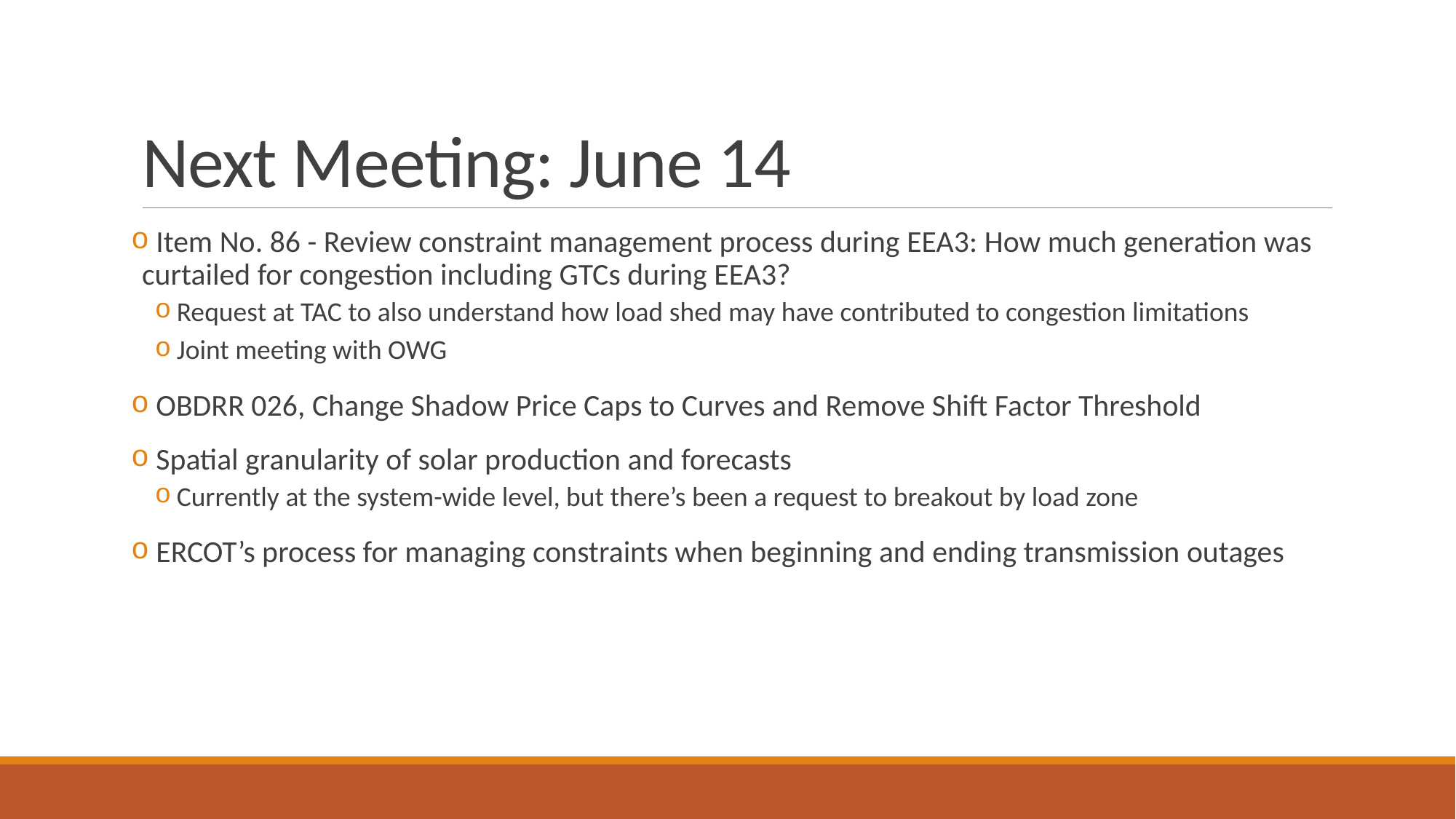

# Next Meeting: June 14
 Item No. 86 - Review constraint management process during EEA3: How much generation was curtailed for congestion including GTCs during EEA3?
Request at TAC to also understand how load shed may have contributed to congestion limitations
Joint meeting with OWG
 OBDRR 026, Change Shadow Price Caps to Curves and Remove Shift Factor Threshold
 Spatial granularity of solar production and forecasts
Currently at the system-wide level, but there’s been a request to breakout by load zone
 ERCOT’s process for managing constraints when beginning and ending transmission outages